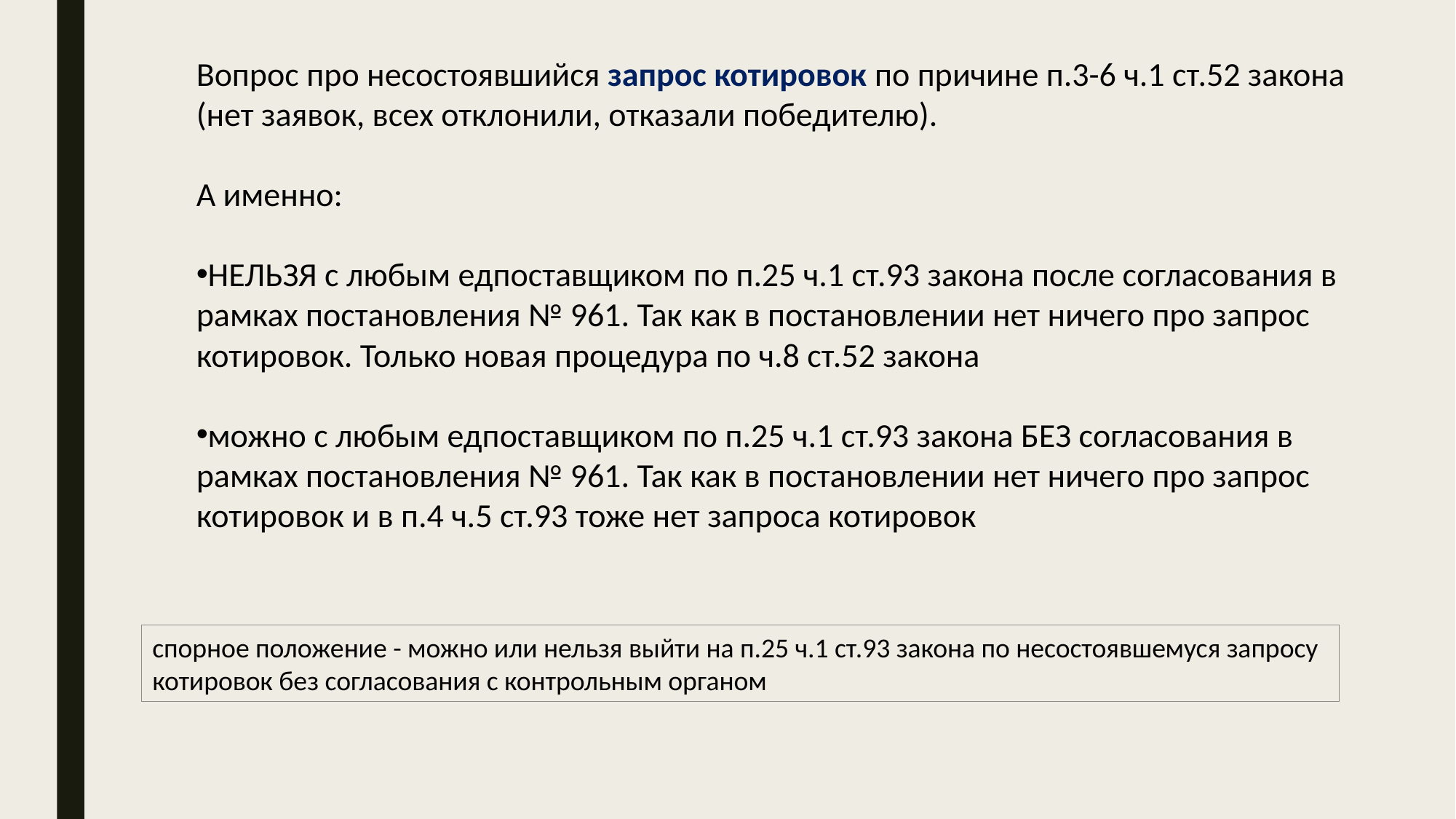

Вопрос про несостоявшийся запрос котировок по причине п.3-6 ч.1 ст.52 закона (нет заявок, всех отклонили, отказали победителю).

А именно:

НЕЛЬЗЯ с любым едпоставщиком по п.25 ч.1 ст.93 закона после согласования в рамках постановления № 961. Так как в постановлении нет ничего про запрос котировок. Только новая процедура по ч.8 ст.52 закона

можно с любым едпоставщиком по п.25 ч.1 ст.93 закона БЕЗ согласования в рамках постановления № 961. Так как в постановлении нет ничего про запрос котировок и в п.4 ч.5 ст.93 тоже нет запроса котировок
спорное положение - можно или нельзя выйти на п.25 ч.1 ст.93 закона по несостоявшемуся запросу котировок без согласования с контрольным органом